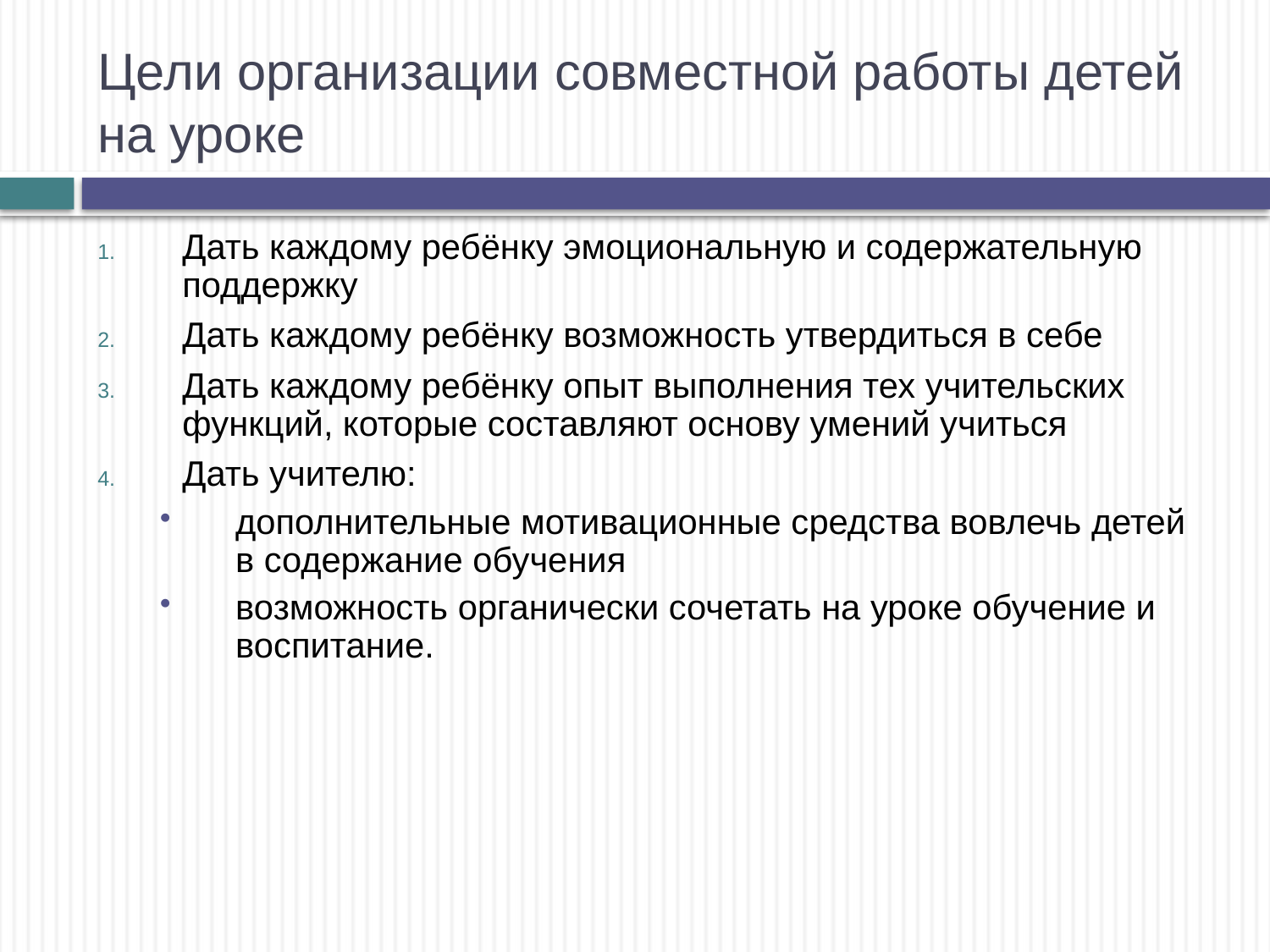

# Цели организации совместной работы детей на уроке
Дать каждому ребёнку эмоциональную и содержательную поддержку
Дать каждому ребёнку возможность утвердиться в себе
Дать каждому ребёнку опыт выполнения тех учительских функций, которые составляют основу умений учиться
Дать учителю:
дополнительные мотивационные средства вовлечь детей в содержание обучения
возможность органически сочетать на уроке обучение и воспитание.